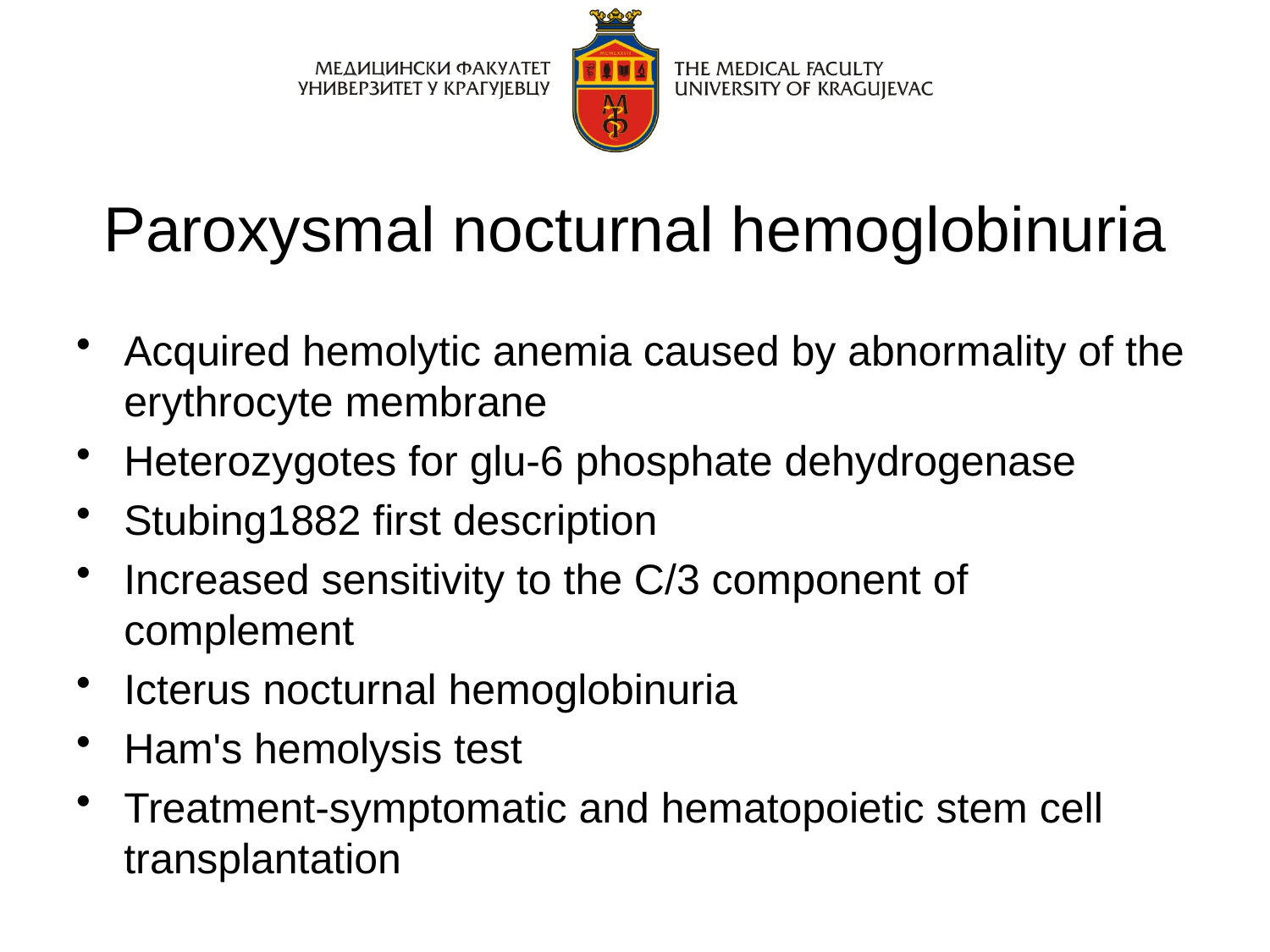

# Paroxysmal nocturnal hemoglobinuria
Acquired hemolytic anemia caused by abnormality of the erythrocyte membrane
Heterozygotes for glu-6 phosphate dehydrogenase
Stubing1882 first description
Increased sensitivity to the C/3 component of complement
Icterus nocturnal hemoglobinuria
Ham's hemolysis test
Treatment-symptomatic and hematopoietic stem cell transplantation